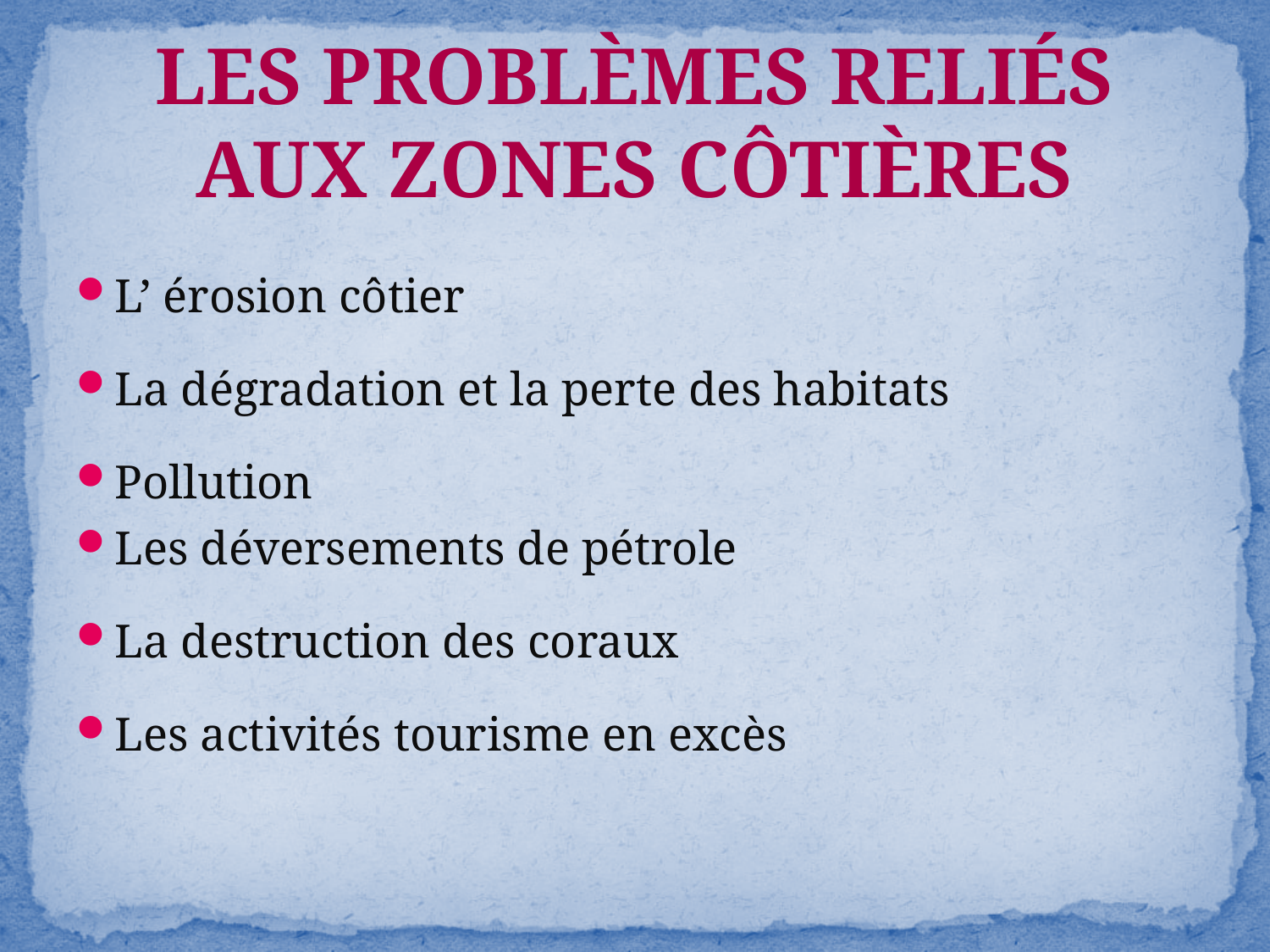

LES PROBLÈMES RELIÉS AUX ZONES CÔTIÈRES
L’ érosion côtier
La dégradation et la perte des habitats
Pollution
Les déversements de pétrole
La destruction des coraux
Les activités tourisme en excès